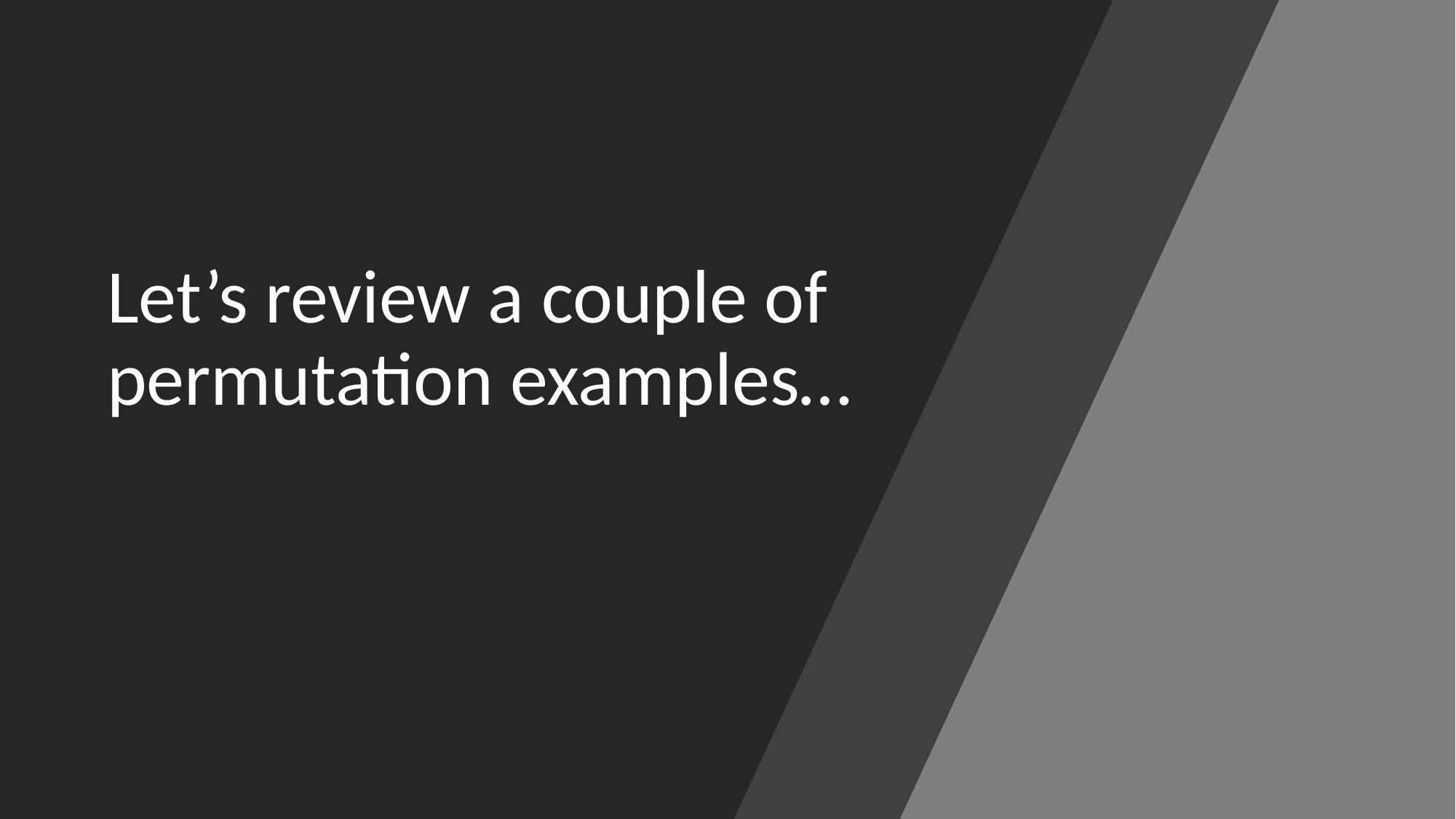

# Let’s review a couple of permutation examples…